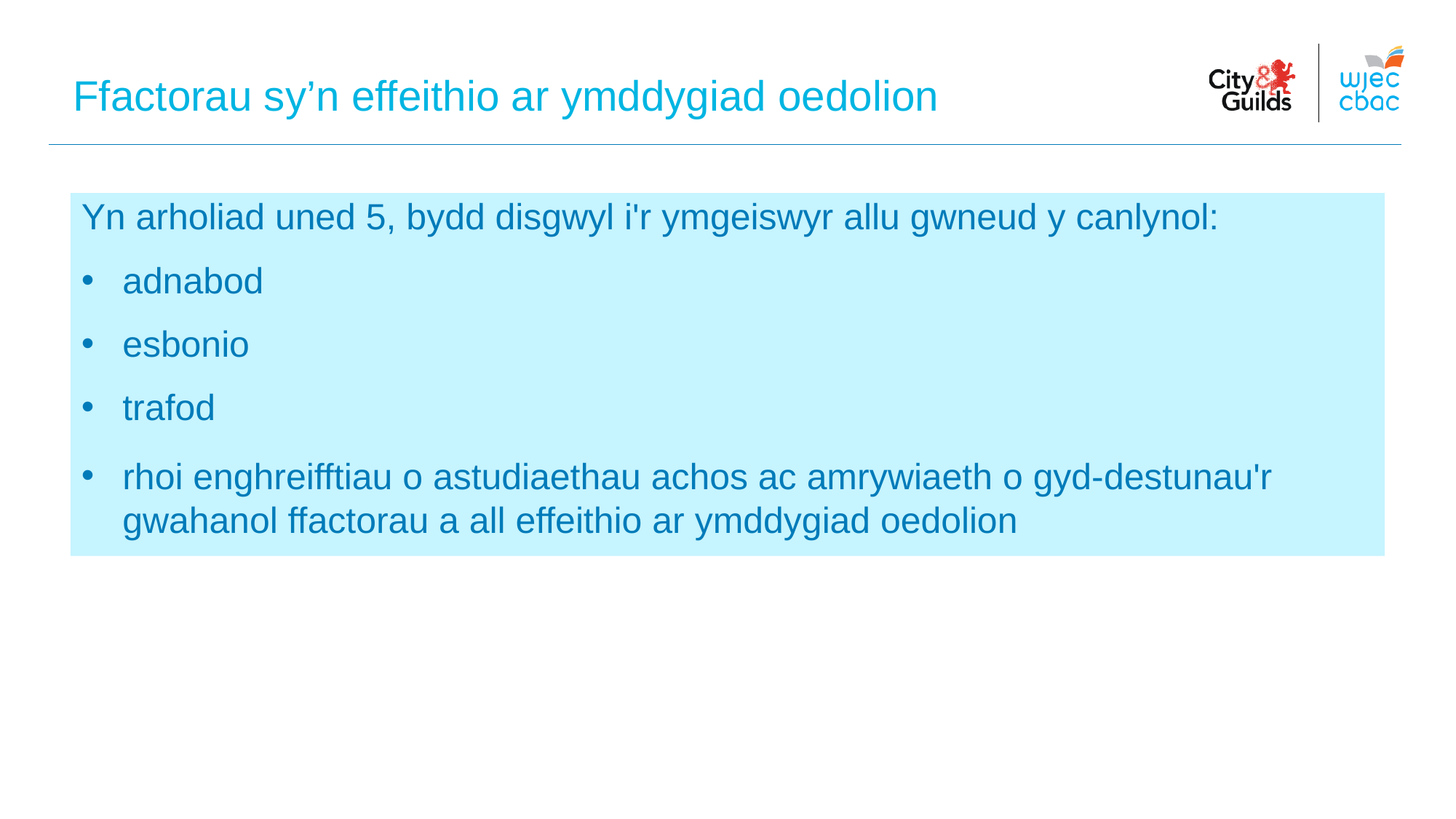

Ffactorau sy’n effeithio ar ymddygiad oedolion
Yn arholiad uned 5, bydd disgwyl i'r ymgeiswyr allu gwneud y canlynol:
adnabod
esbonio
trafod
rhoi enghreifftiau o astudiaethau achos ac amrywiaeth o gyd-destunau'r gwahanol ffactorau a all effeithio ar ymddygiad oedolion